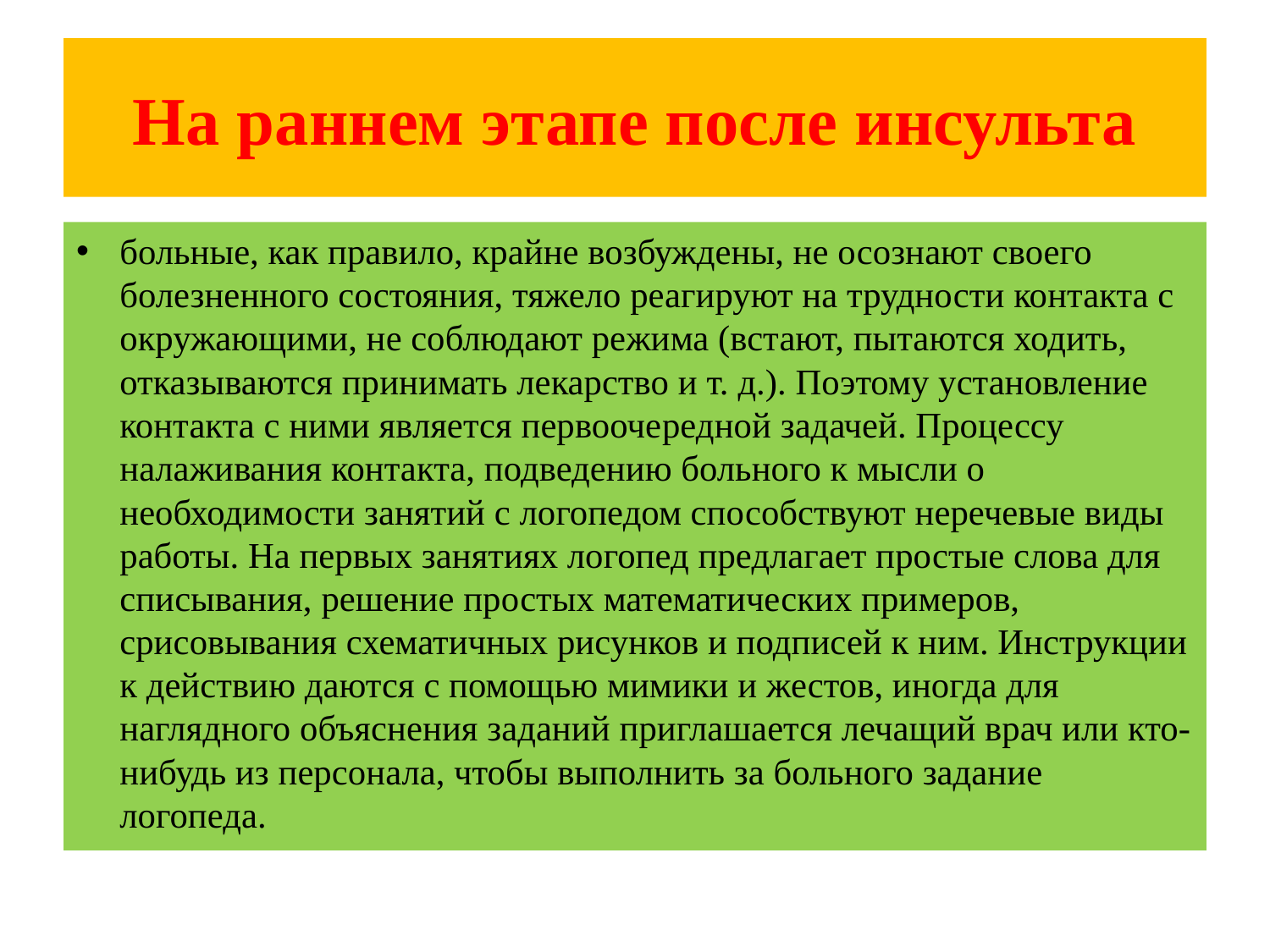

# На раннем этапе после инсульта
больные, как правило, крайне возбуждены, не осознают своего болезненного состояния, тяжело реагируют на трудности контакта с окружающими, не соблюдают режима (встают, пытаются ходить, отказываются принимать лекарство и т. д.). Поэтому установление контакта с ними является первооче­редной задачей. Процессу налаживания контакта, подведению больного к мысли о необходимости занятий с логопедом способствуют неречевые виды работы. На первых занятиях логопед предлагает простые слова для списывания, решение простых математических примеров, срисовывания схематичных рисунков и подписей к ним. Инструкции к действию даются с помощью мимики и жестов, иногда для наглядного объяснения заданий приглашается лечащий врач или кто-нибудь из персонала, чтобы выполнить за больного задание логопеда.